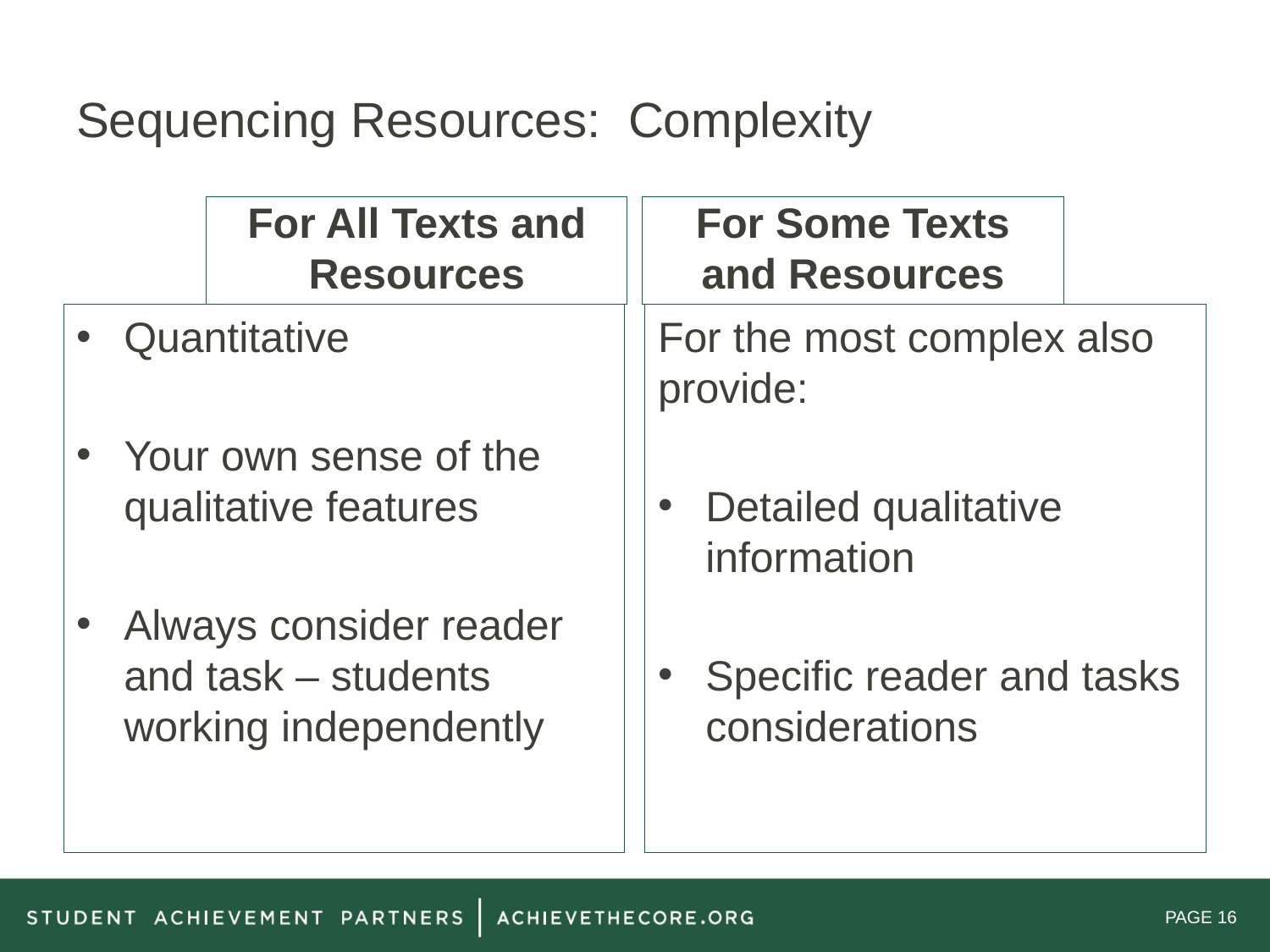

# Sequencing Resources:  Complexity
For All Texts and Resources
For Some Texts and Resources
Quantitative

Your own sense of the qualitative features

Always consider reader and task – students working independently
For the most complex also provide:

Detailed qualitative information

Specific reader and tasks considerations